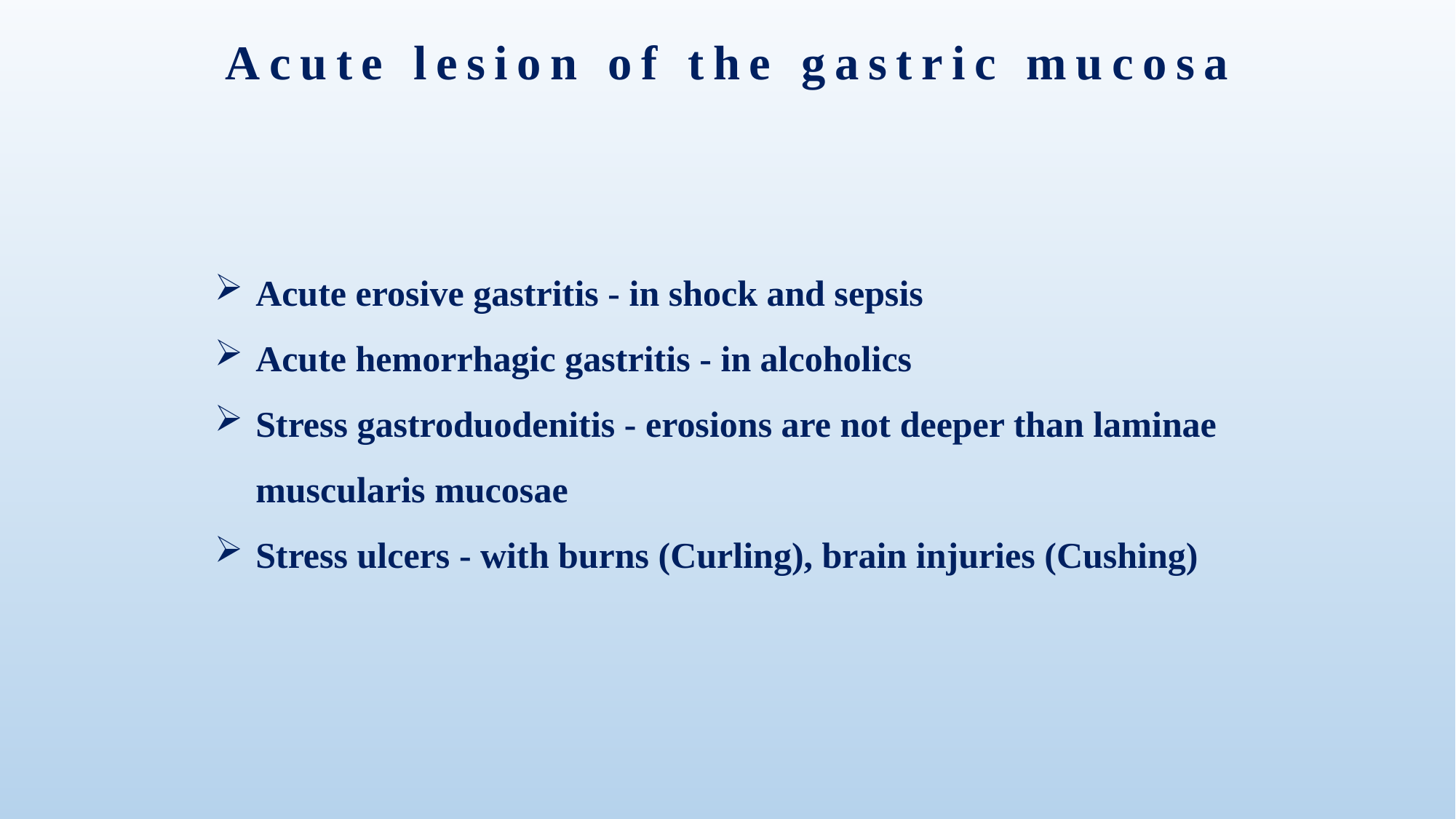

Acute lesion of the gastric mucosa
Acute erosive gastritis - in shock and sepsis
Acute hemorrhagic gastritis - in alcoholics
Stress gastroduodenitis - erosions are not deeper than laminae muscularis mucosae
Stress ulcers - with burns (Curling), brain injuries (Cushing)